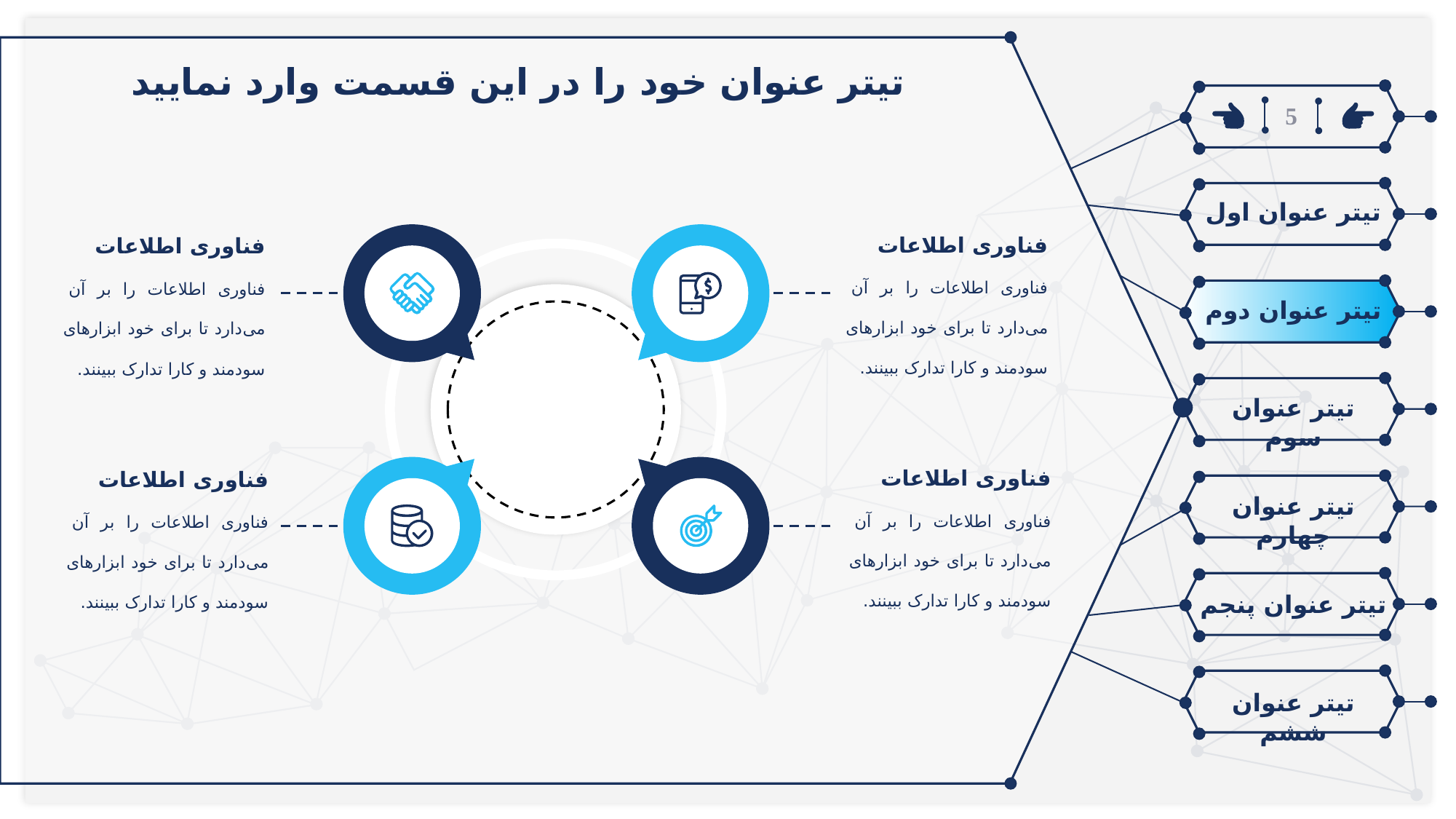

تیتر عنوان خود را در این قسمت وارد نمایید
5

تیتر عنوان اول
فناوری اطلاعات
فناوری اطلاعات را بر آن می‌دارد تا برای خود ابزارهای سودمند و کارا تدارک ببینند.
فناوری اطلاعات
فناوری اطلاعات را بر آن می‌دارد تا برای خود ابزارهای سودمند و کارا تدارک ببینند.

تیتر عنوان دوم
تیتر عنوان سوم
فناوری اطلاعات
فناوری اطلاعات را بر آن می‌دارد تا برای خود ابزارهای سودمند و کارا تدارک ببینند.
فناوری اطلاعات
فناوری اطلاعات را بر آن می‌دارد تا برای خود ابزارهای سودمند و کارا تدارک ببینند.

تیتر عنوان چهارم
تیتر عنوان پنجم
تیتر عنوان ششم